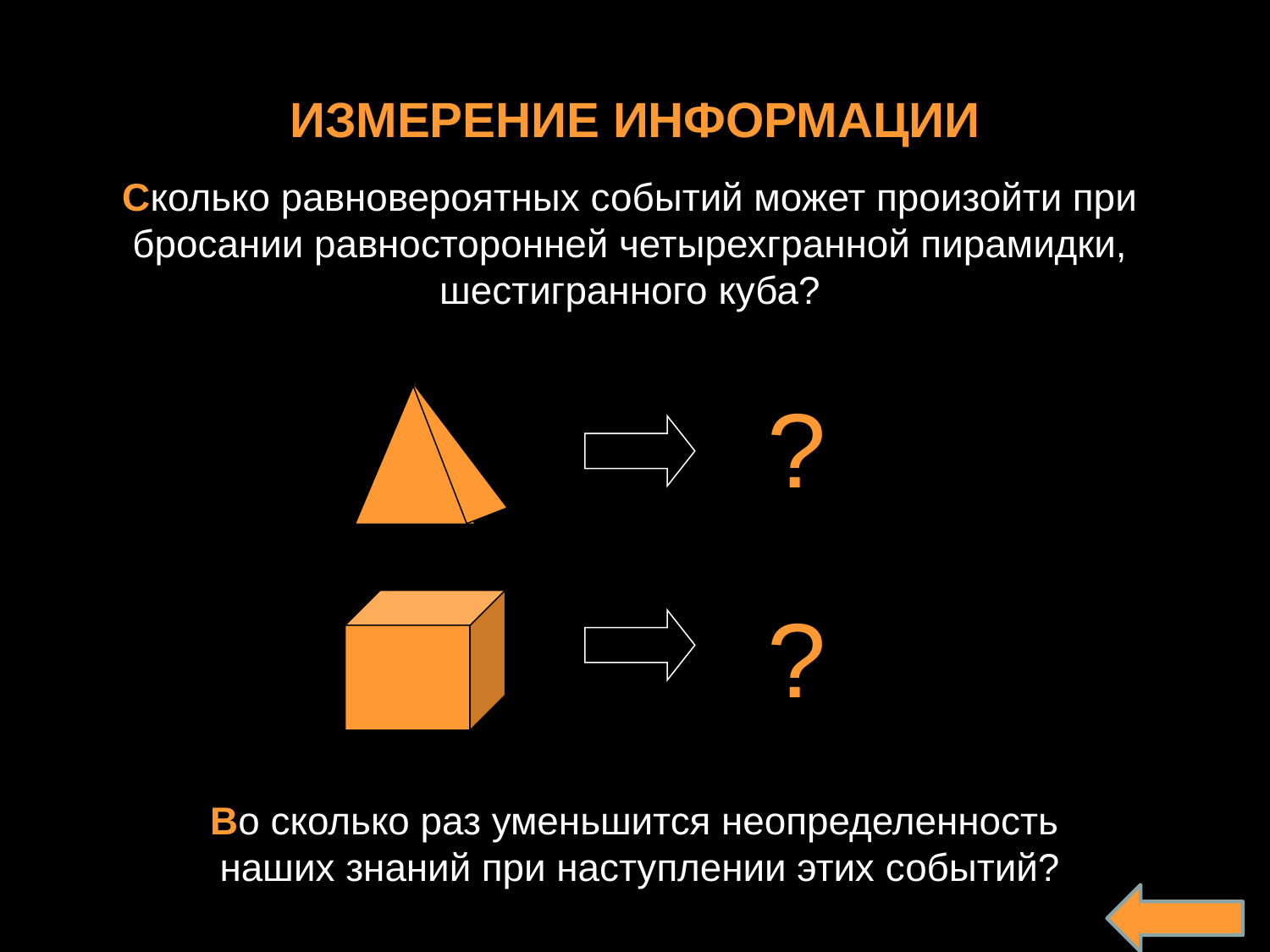

# ИЗМЕРЕНИЕ ИНФОРМАЦИИ
Сколько равновероятных событий может произойти при бросании равносторонней четырехгранной пирамидки, шестигранного куба?

?

?

Во сколько раз уменьшится неопределенность
наших знаний при наступлении этих событий?